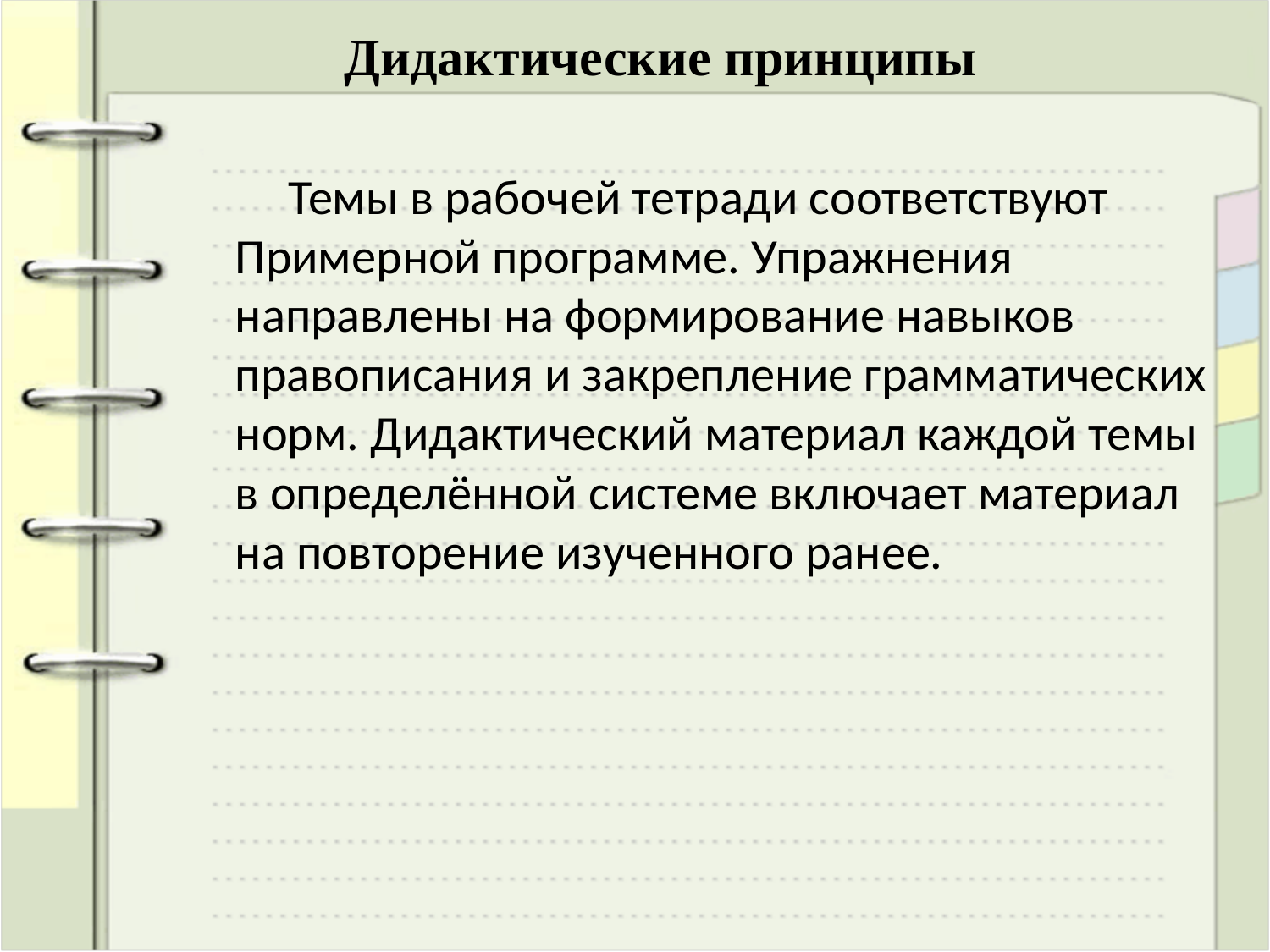

# Дидактические принципы
         Темы в рабочей тетради соответствуют Примерной программе. Упражнения направлены на формирование навыков правописания и закрепление грамматических норм. Дидактический материал каждой темы в определённой системе включает материал на повторение изученного ранее.